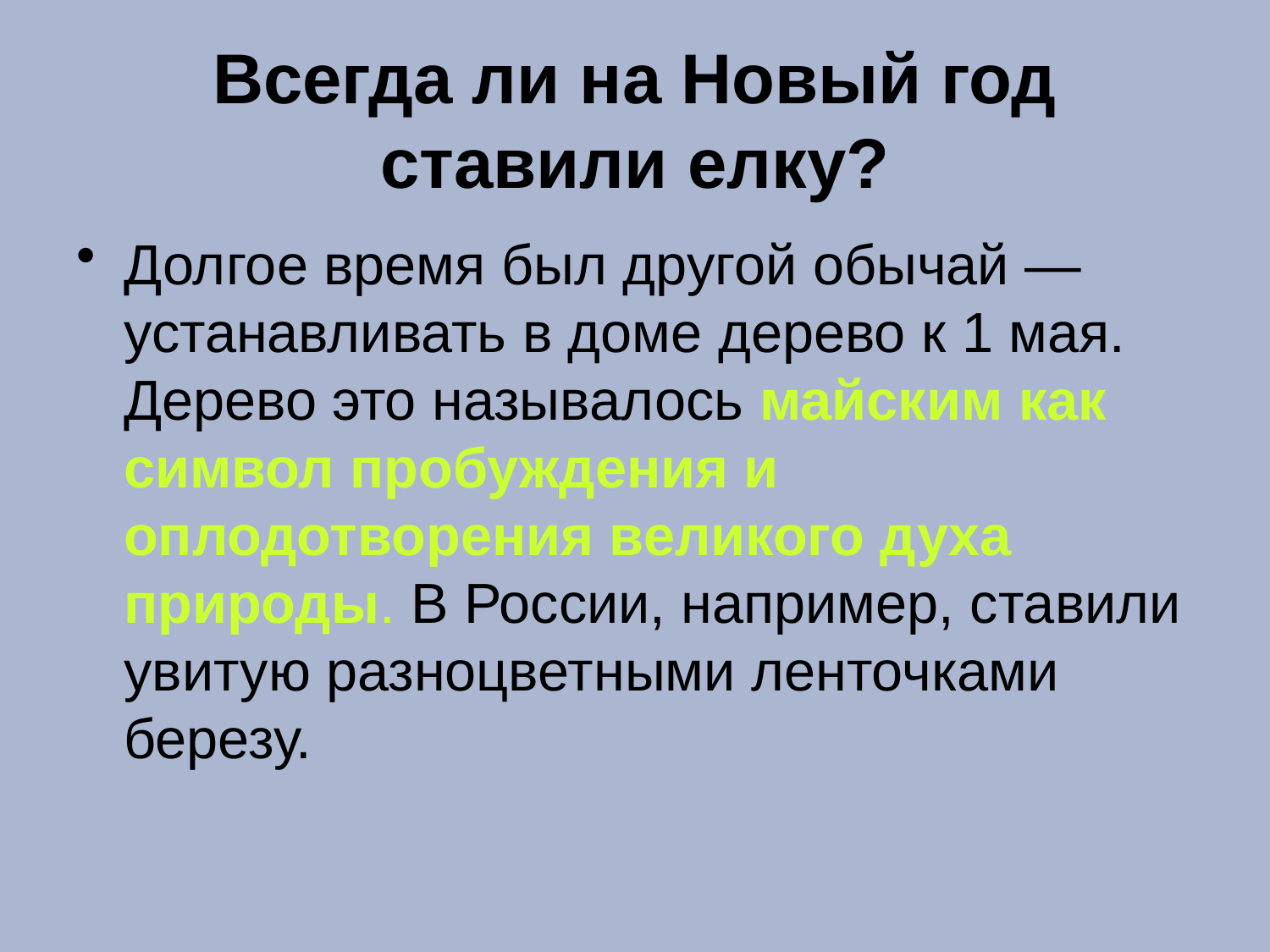

# Всегда ли на Новый год ставили елку?
Долгое время был другой обычай — устанавливать в доме дерево к 1 мая. Дерево это называлось майским как символ пробуждения и оплодотворения великого духа природы. В России, например, ставили увитую разноцветными ленточками березу.